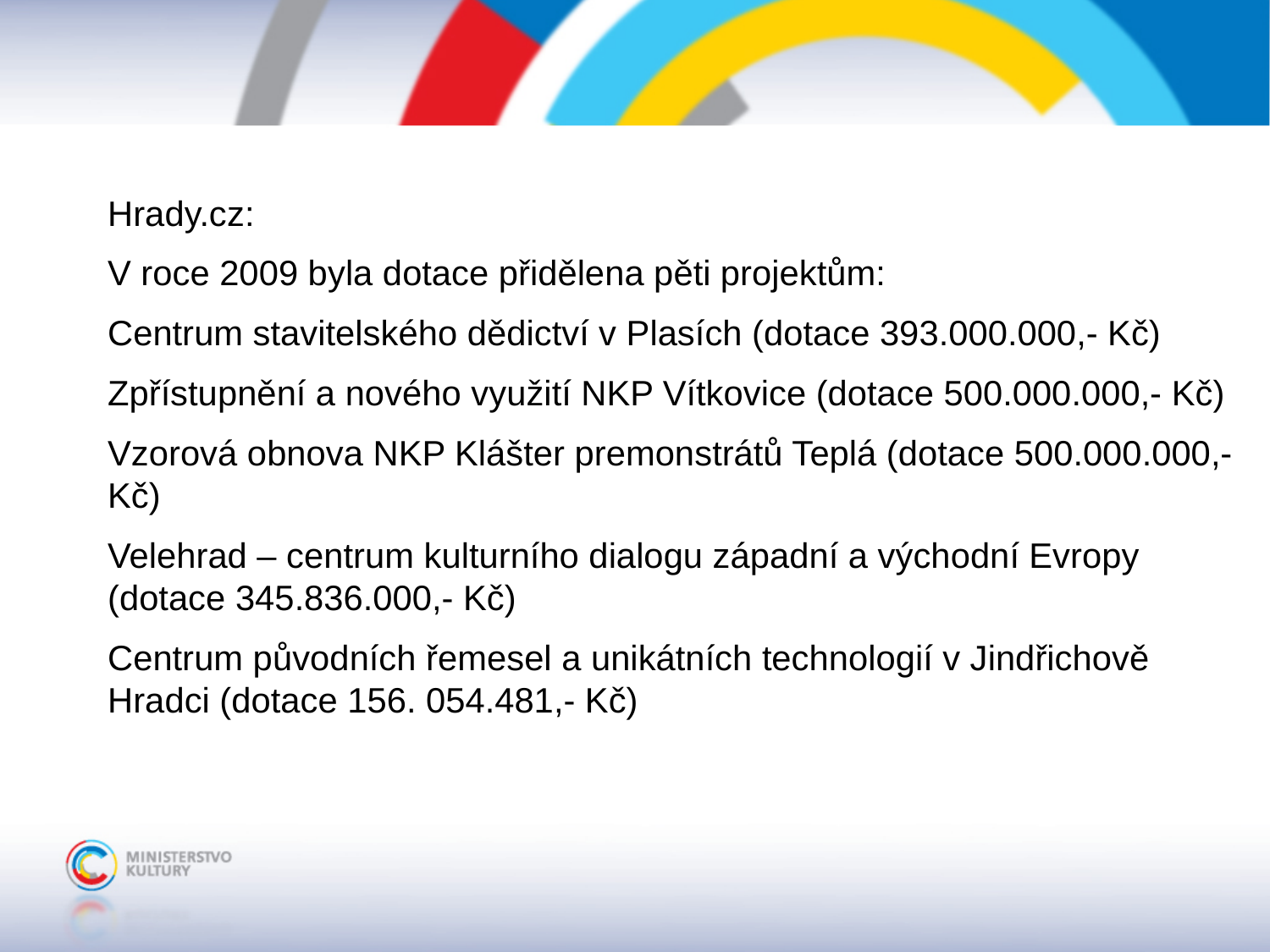

Hrady.cz:
V roce 2009 byla dotace přidělena pěti projektům:
Centrum stavitelského dědictví v Plasích (dotace 393.000.000,- Kč)
Zpřístupnění a nového využití NKP Vítkovice (dotace 500.000.000,- Kč)
Vzorová obnova NKP Klášter premonstrátů Teplá (dotace 500.000.000,- Kč)
Velehrad – centrum kulturního dialogu západní a východní Evropy (dotace 345.836.000,- Kč)
Centrum původních řemesel a unikátních technologií v Jindřichově Hradci (dotace 156. 054.481,- Kč)